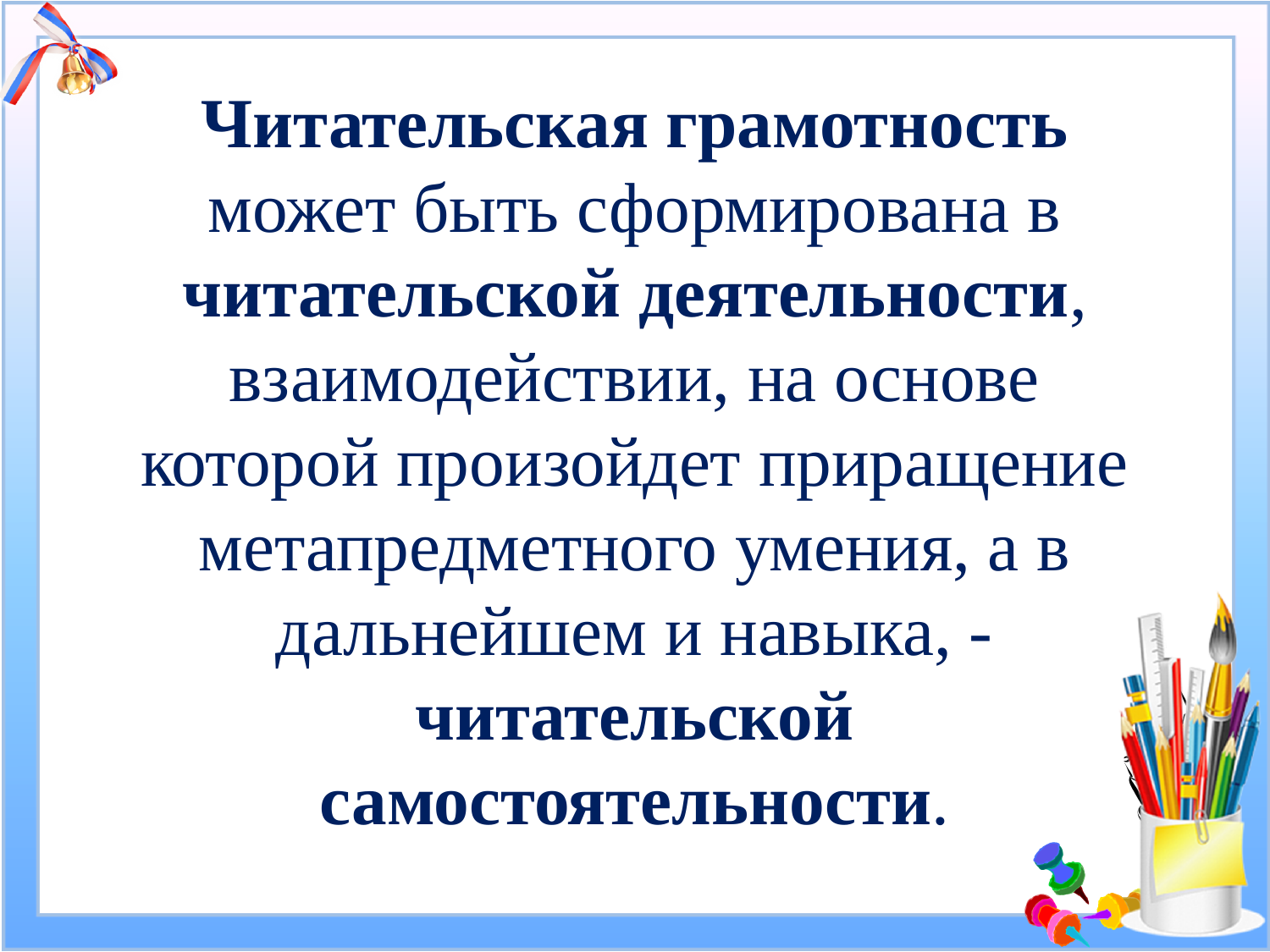

# Читательская грамотность может быть сформирована в читательской деятельности, взаимодействии, на основе которой произойдет приращение метапредметного умения, а в дальнейшем и навыка, - читательской самостоятельности.